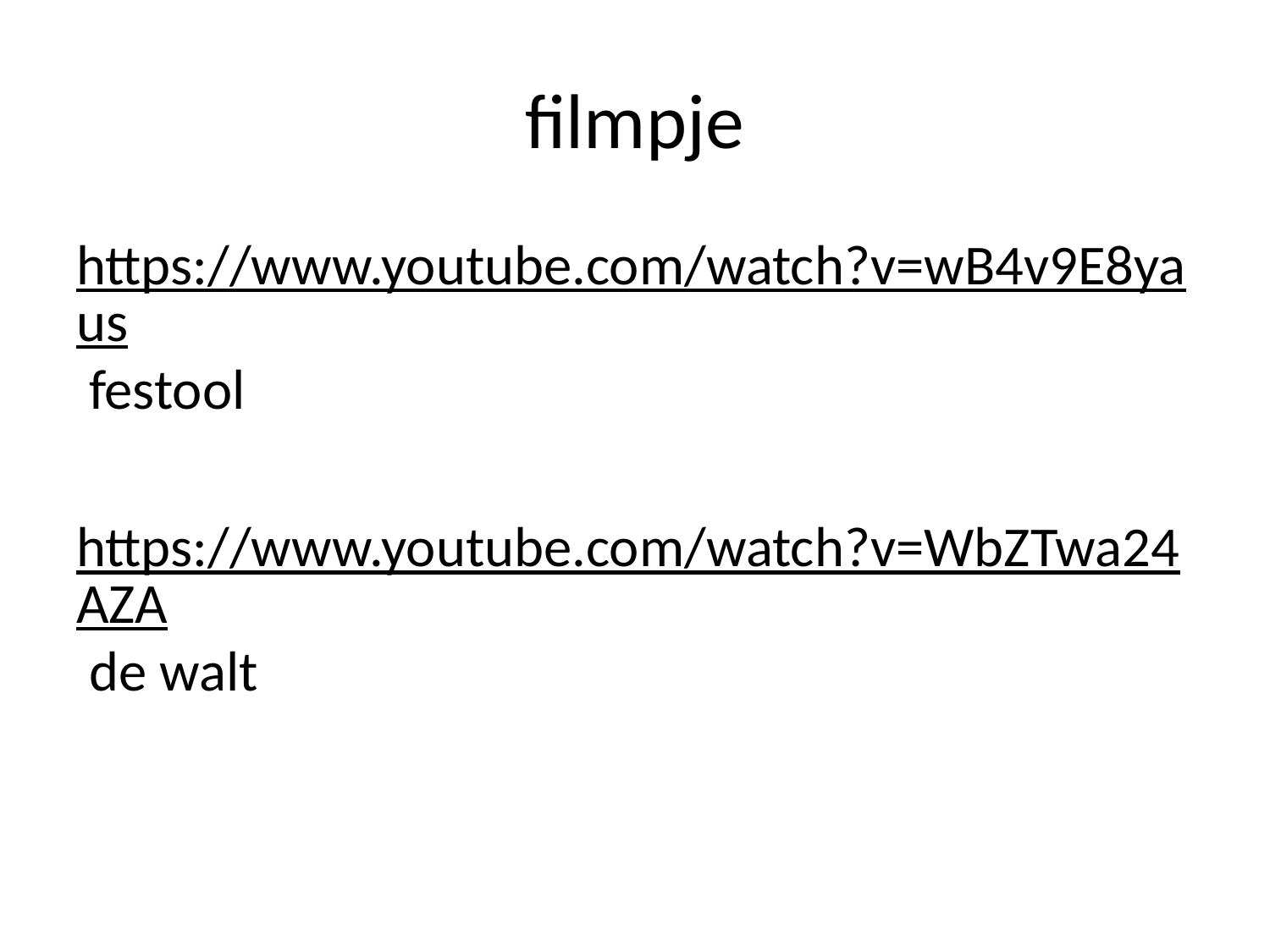

# filmpje
https://www.youtube.com/watch?v=wB4v9E8yaus festool

https://www.youtube.com/watch?v=WbZTwa24AZA de walt